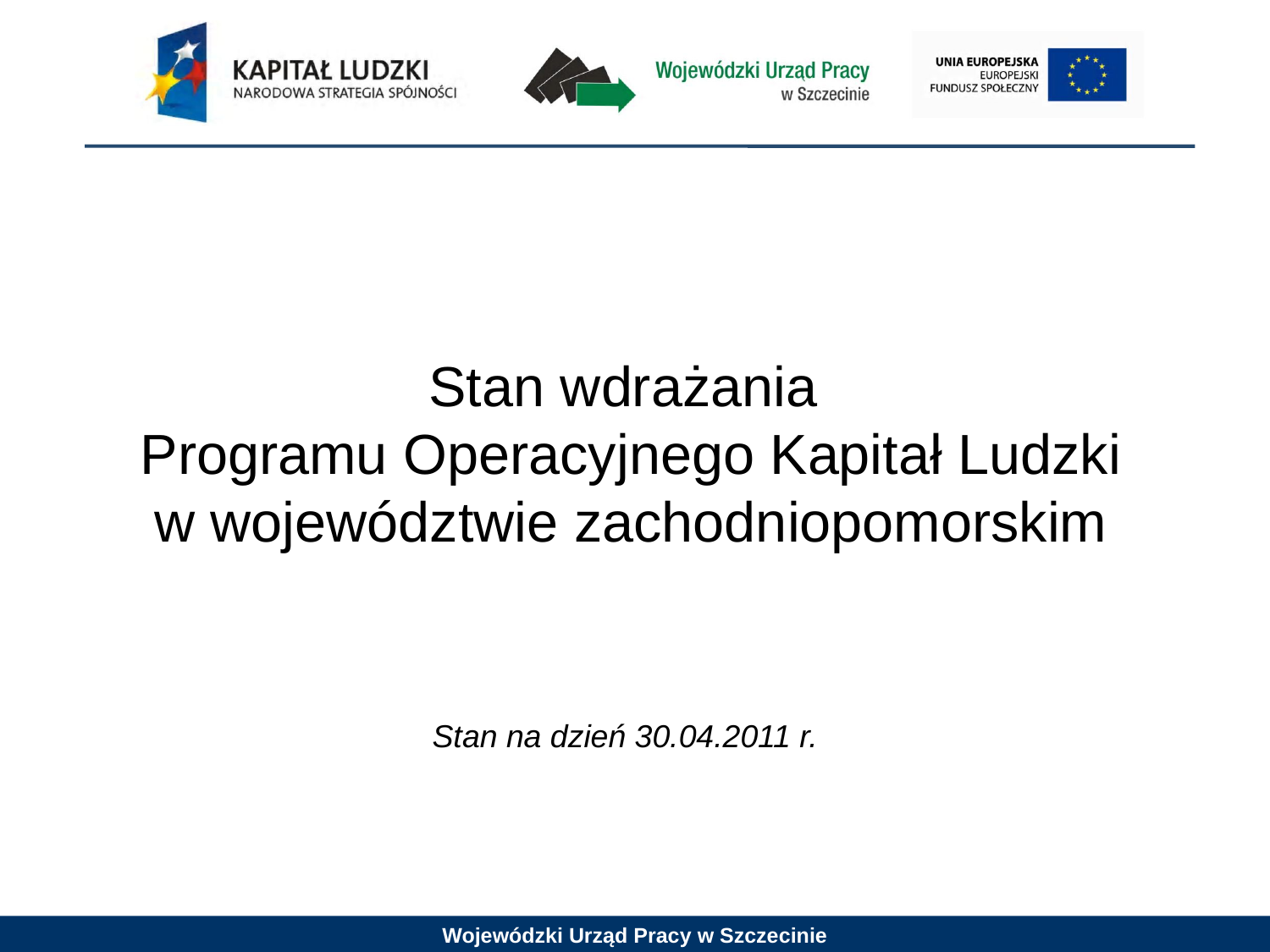

# Stan wdrażania Programu Operacyjnego Kapitał Ludzki w województwie zachodniopomorskim Stan na dzień 30.04.2011 r.